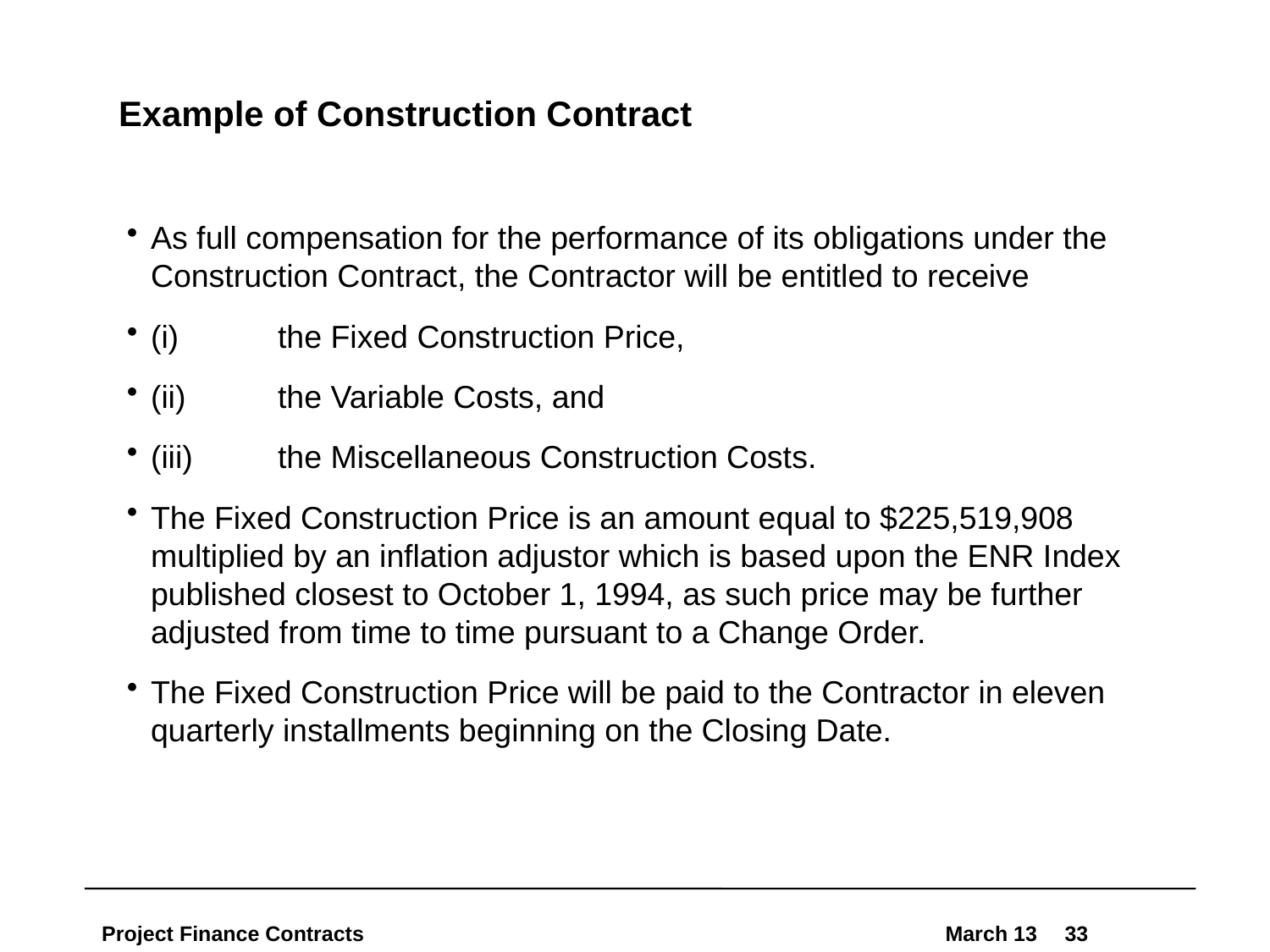

# Example of Construction Contract
As full compensation for the performance of its obligations under the Construction Contract, the Contractor will be entitled to receive
(i)	the Fixed Construction Price,
(ii)	the Variable Costs, and
(iii)	the Miscellaneous Construction Costs.
The Fixed Construction Price is an amount equal to $225,519,908 multiplied by an inflation adjustor which is based upon the ENR Index published closest to October 1, 1994, as such price may be further adjusted from time to time pursuant to a Change Order.
The Fixed Construction Price will be paid to the Contractor in eleven quarterly installments beginning on the Closing Date.